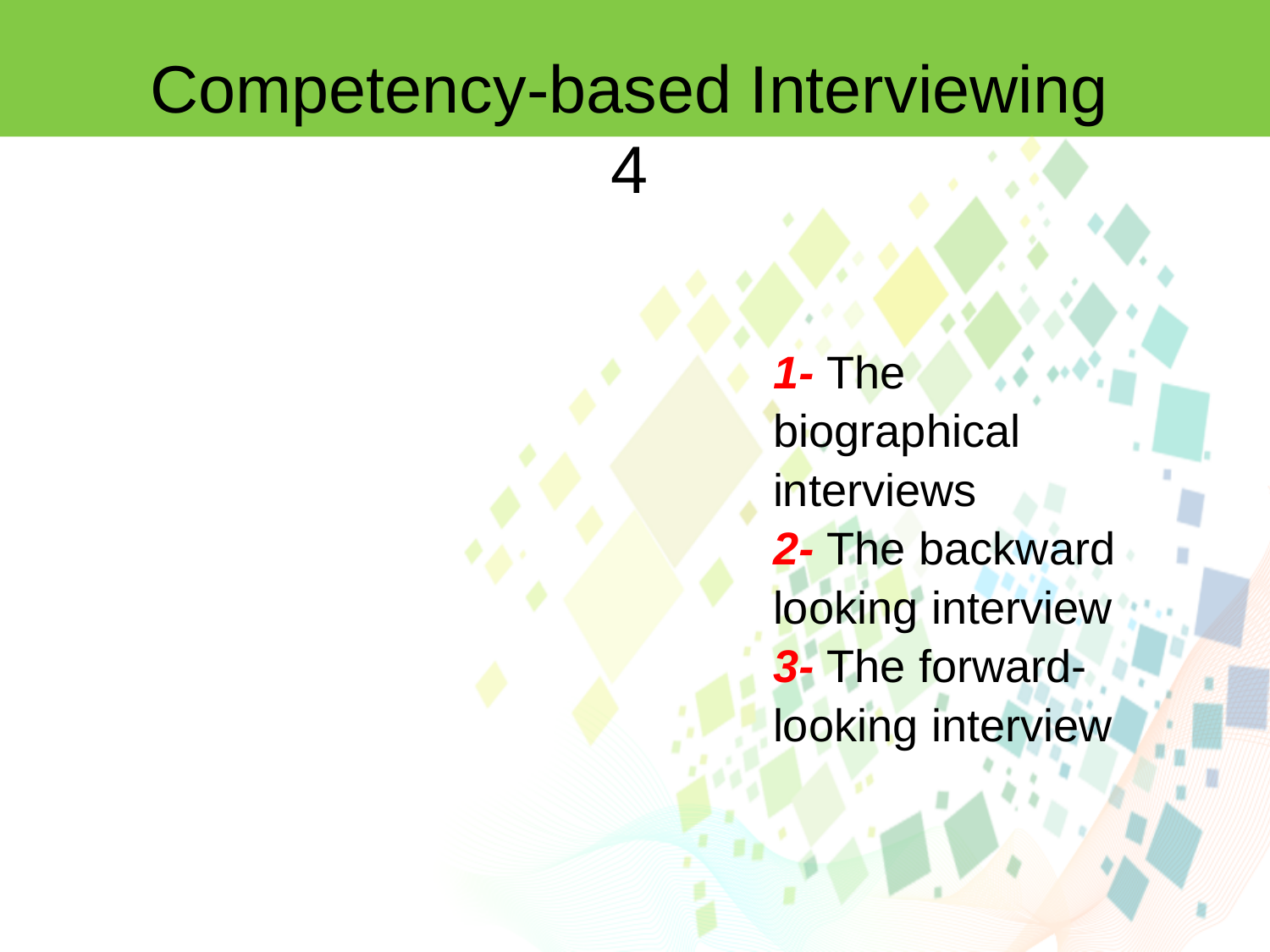

Competency-based Interviewing 4
1- The biographical  interviews
2- The backward looking interview
3- The forward-looking interview